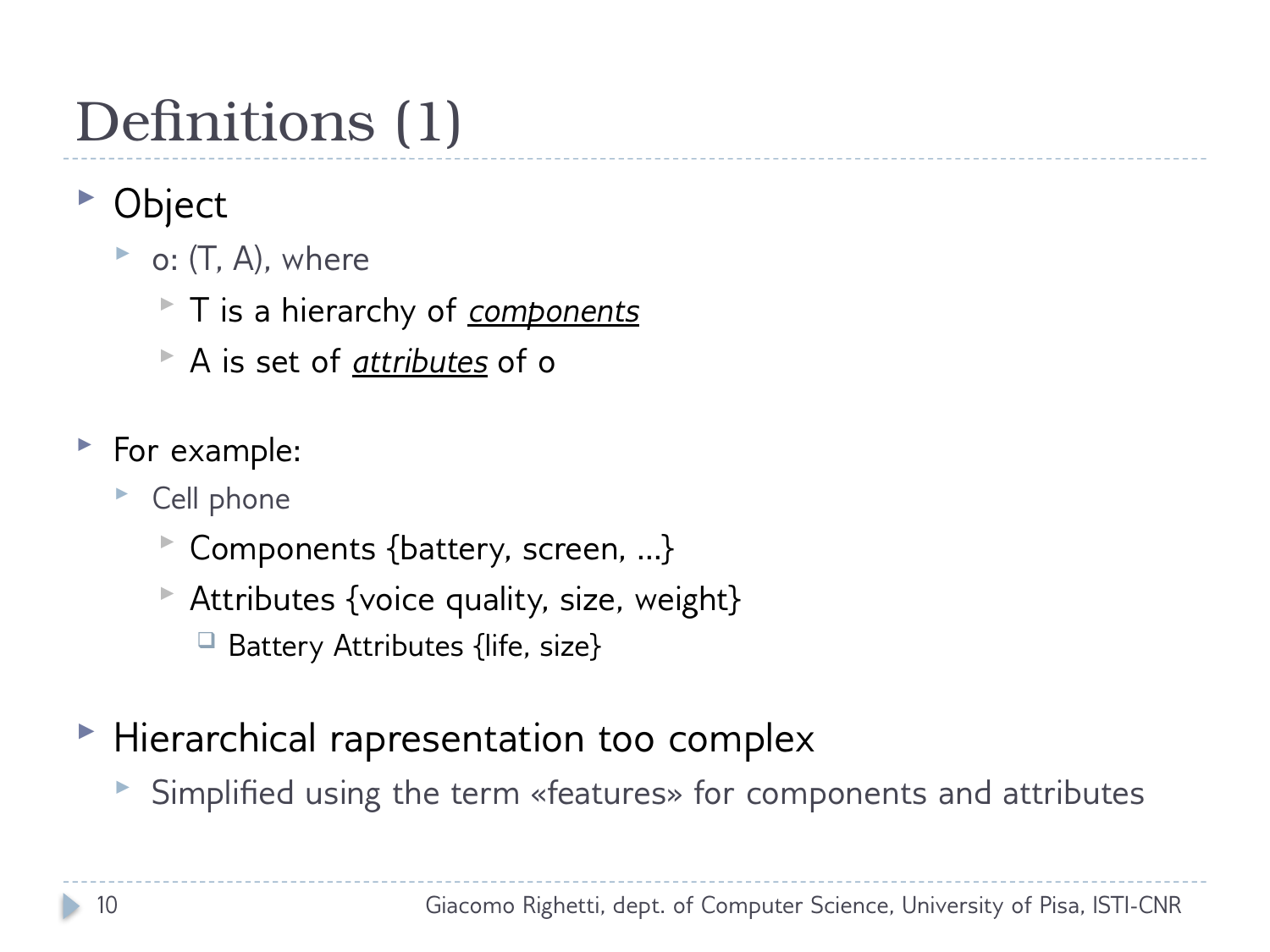

# Definitions (1)
Object
o: (T, A), where
T is a hierarchy of components
A is set of attributes of o

For example:
Cell phone
Components {battery, screen, ...}
Attributes {voice quality, size, weight}
Battery Attributes {life, size}

Hierarchical rapresentation too complex
Simplified using the term «features» for components and attributes
10
Giacomo Righetti, dept. of Computer Science, University of Pisa, ISTI-CNR